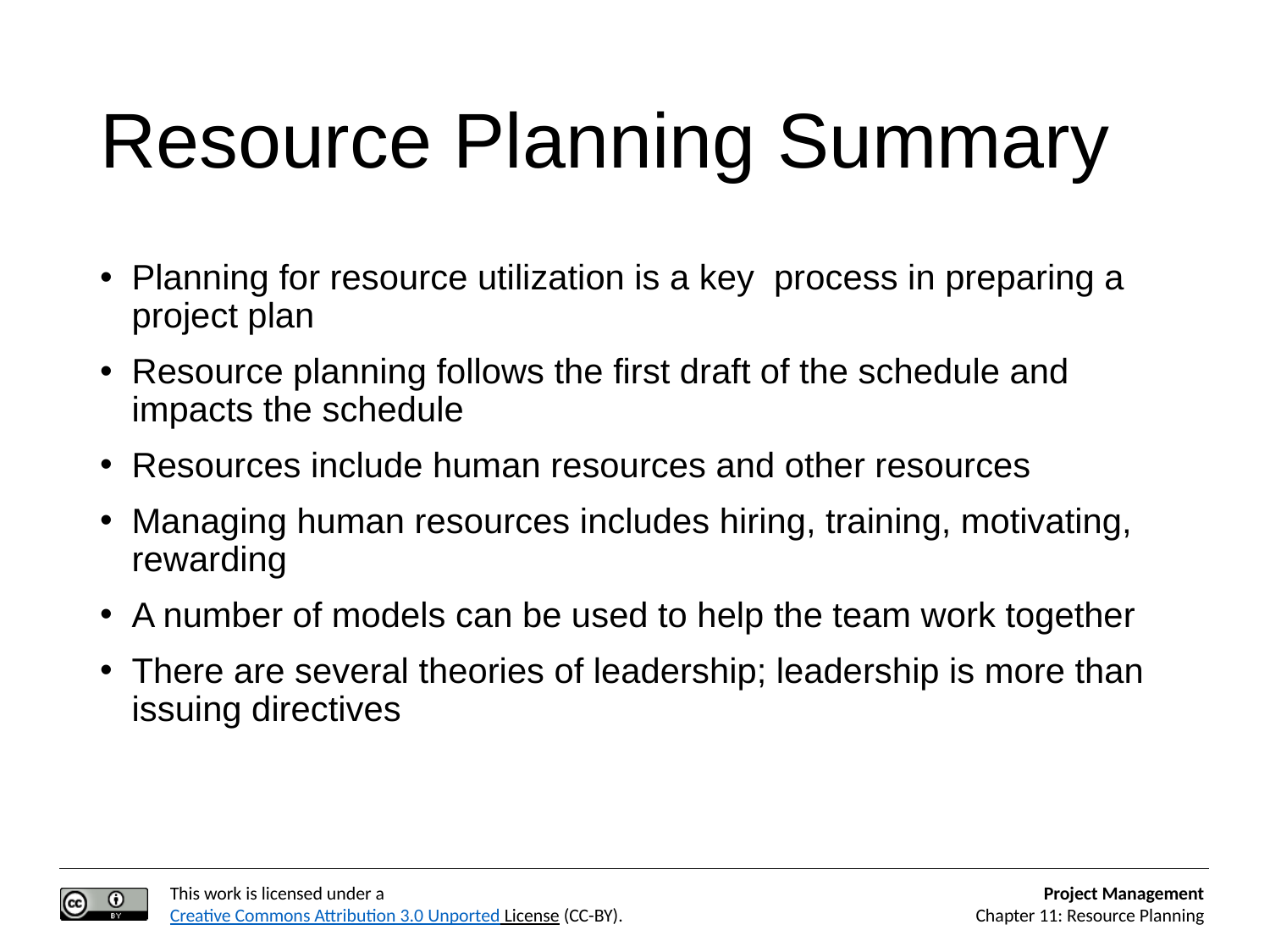

# Resource Planning Summary
Planning for resource utilization is a key  process in preparing a project plan
Resource planning follows the first draft of the schedule and impacts the schedule
Resources include human resources and other resources
Managing human resources includes hiring, training, motivating, rewarding
A number of models can be used to help the team work together
There are several theories of leadership; leadership is more than issuing directives